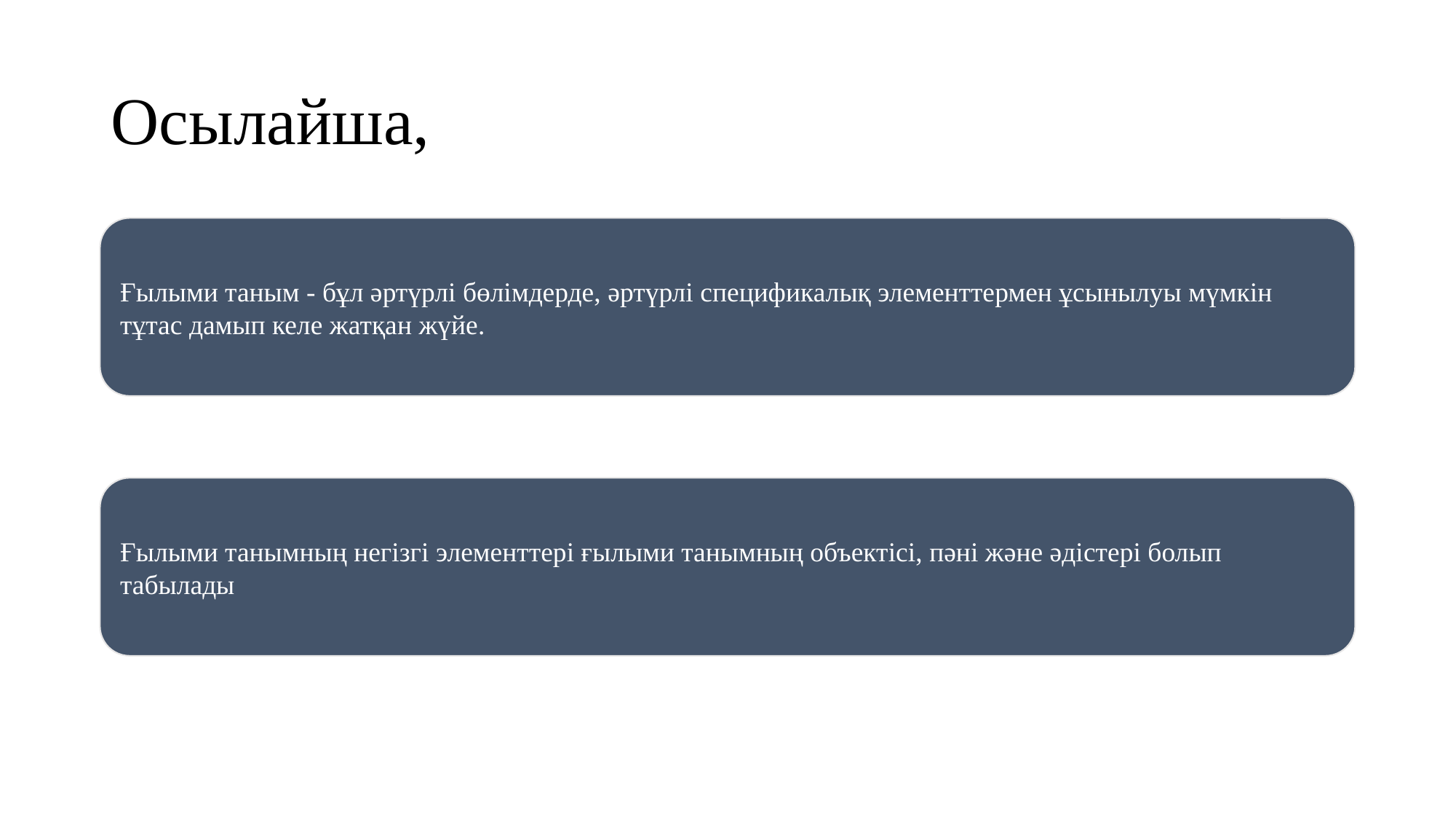

# Осылайша,
Ғылыми таным - бұл әртүрлі бөлімдерде, әртүрлі спецификалық элементтермен ұсынылуы мүмкін тұтас дамып келе жатқан жүйе.
Ғылыми танымның негізгі элементтері ғылыми танымның объектісі, пәні және әдістері болып табылады